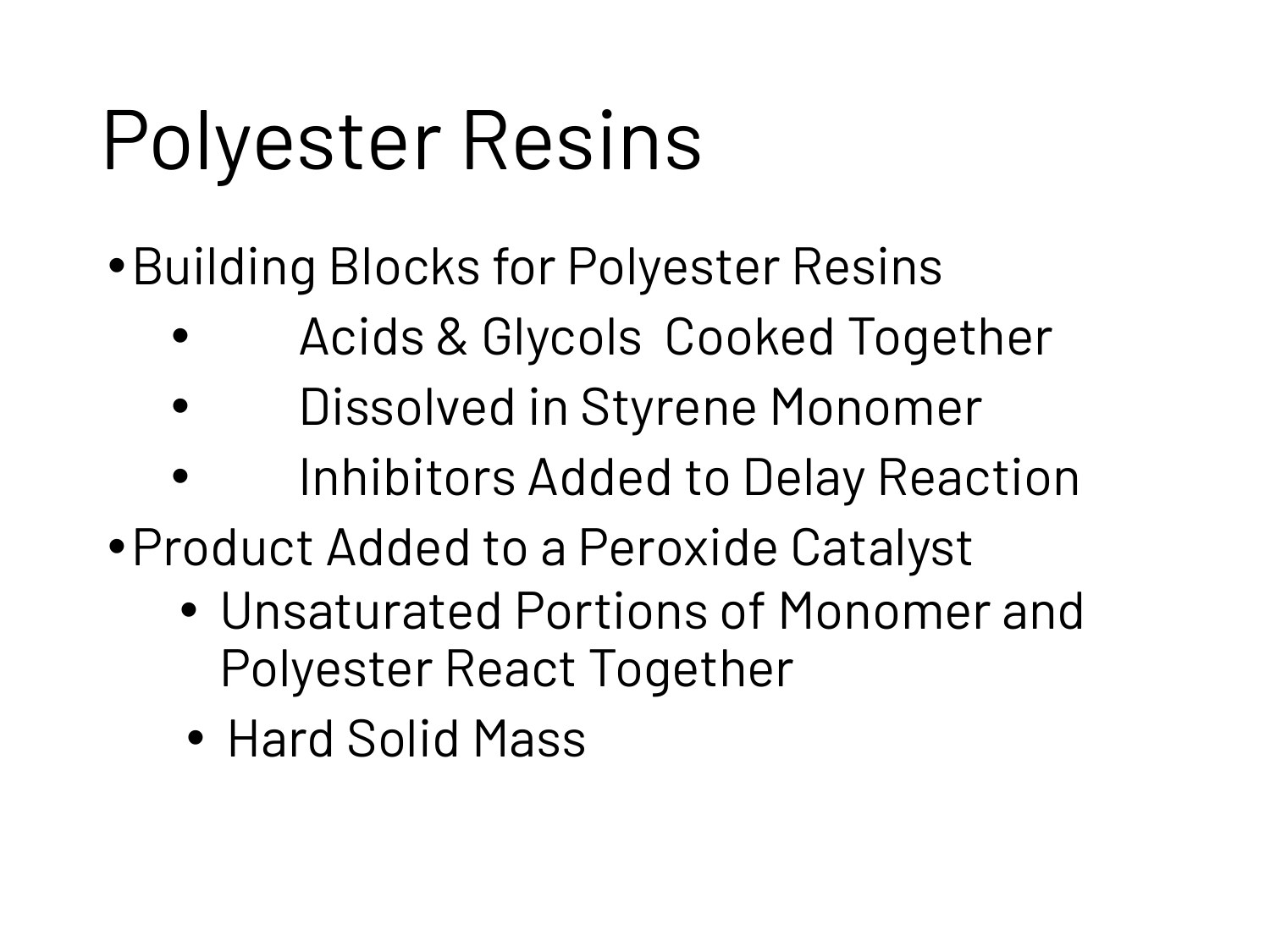

# Polyester Resins
Building Blocks for Polyester Resins
	Acids & Glycols  Cooked Together
	Dissolved in Styrene Monomer
	Inhibitors Added to Delay Reaction
Product Added to a Peroxide Catalyst
Unsaturated Portions of Monomer and Polyester React Together
Hard Solid Mass